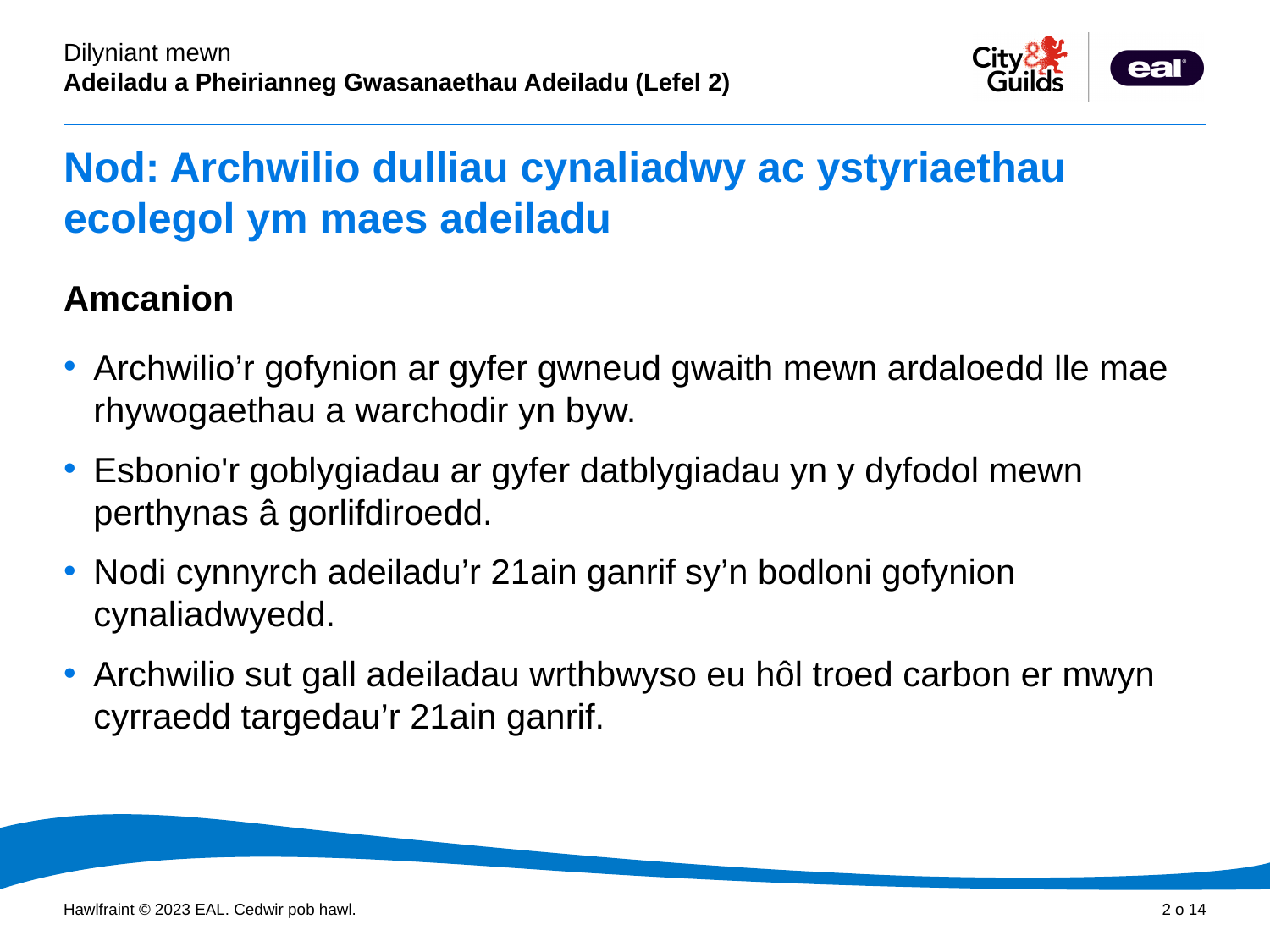

# Nod: Archwilio dulliau cynaliadwy ac ystyriaethau ecolegol ym maes adeiladu
Amcanion
Archwilio’r gofynion ar gyfer gwneud gwaith mewn ardaloedd lle mae rhywogaethau a warchodir yn byw.
Esbonio'r goblygiadau ar gyfer datblygiadau yn y dyfodol mewn perthynas â gorlifdiroedd.
Nodi cynnyrch adeiladu’r 21ain ganrif sy’n bodloni gofynion cynaliadwyedd.
Archwilio sut gall adeiladau wrthbwyso eu hôl troed carbon er mwyn cyrraedd targedau’r 21ain ganrif.